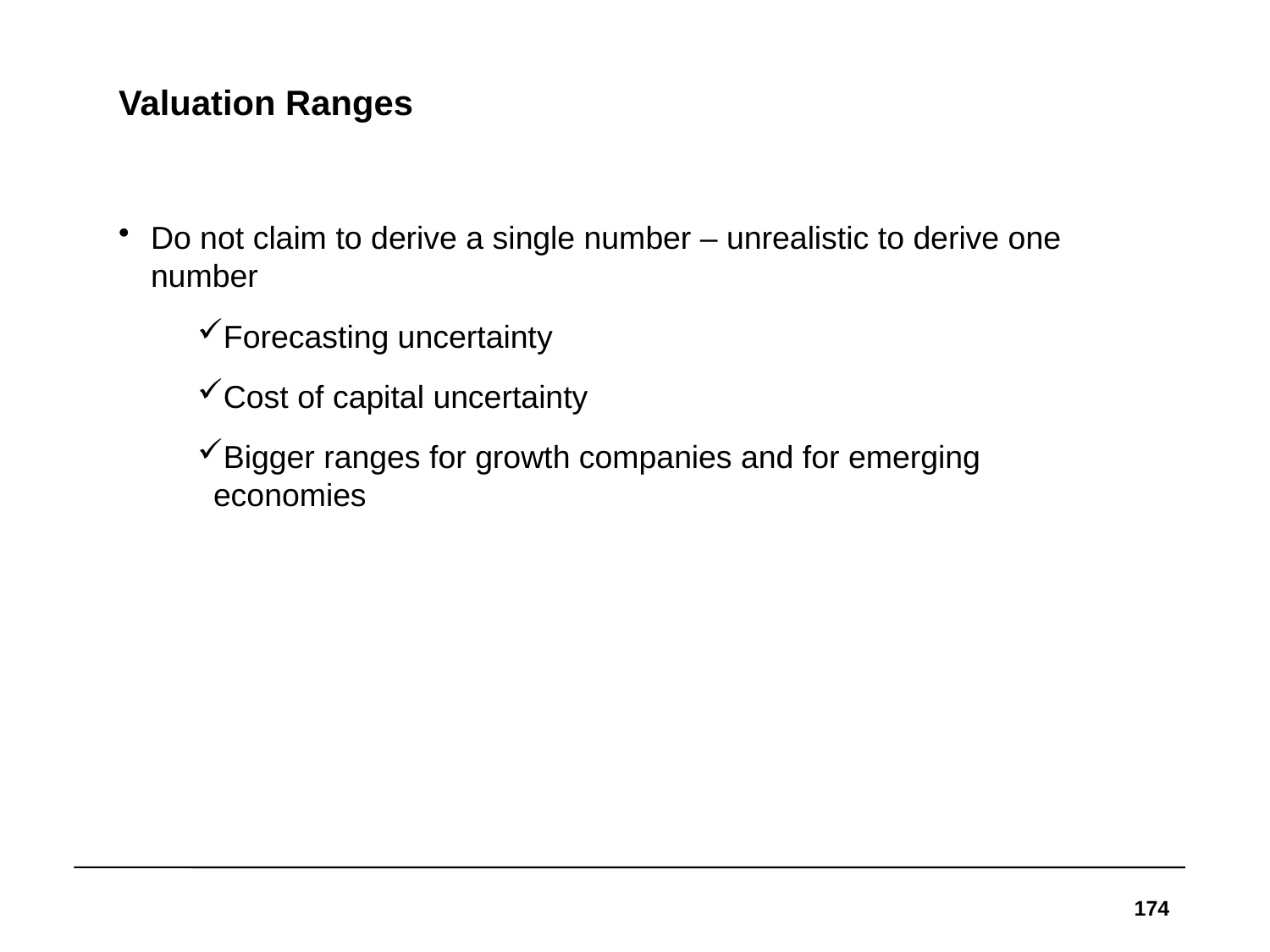

# Valuation Ranges
Do not claim to derive a single number – unrealistic to derive one number
Forecasting uncertainty
Cost of capital uncertainty
Bigger ranges for growth companies and for emerging economies